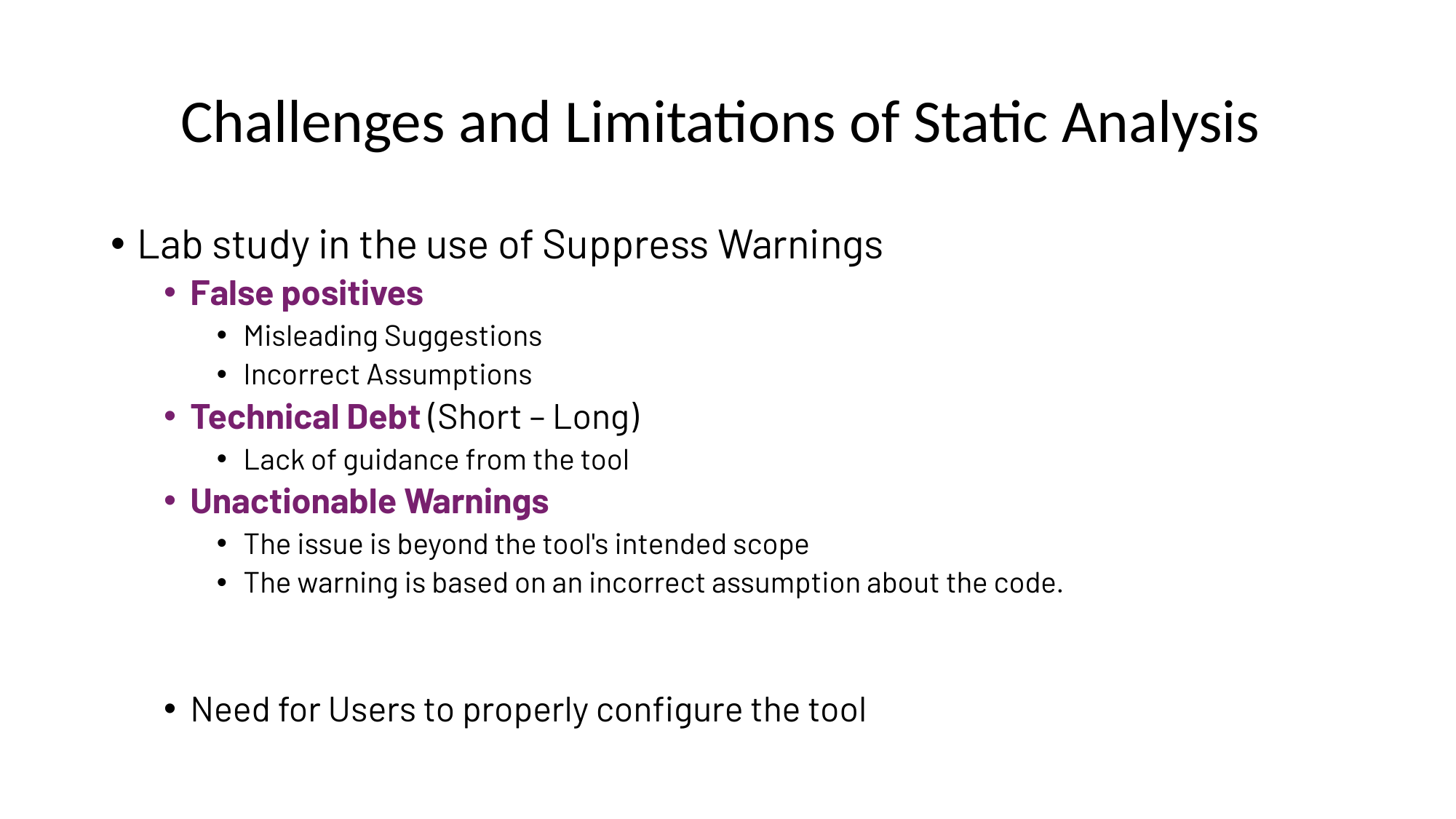

# Challenges and Limitations of Static Analysis
Lab study in the use of Suppress Warnings
False positives
Misleading Suggestions
Incorrect Assumptions
Technical Debt (Short – Long)
Lack of guidance from the tool
Unactionable Warnings
The issue is beyond the tool's intended scope
The warning is based on an incorrect assumption about the code.

Need for Users to properly configure the tool